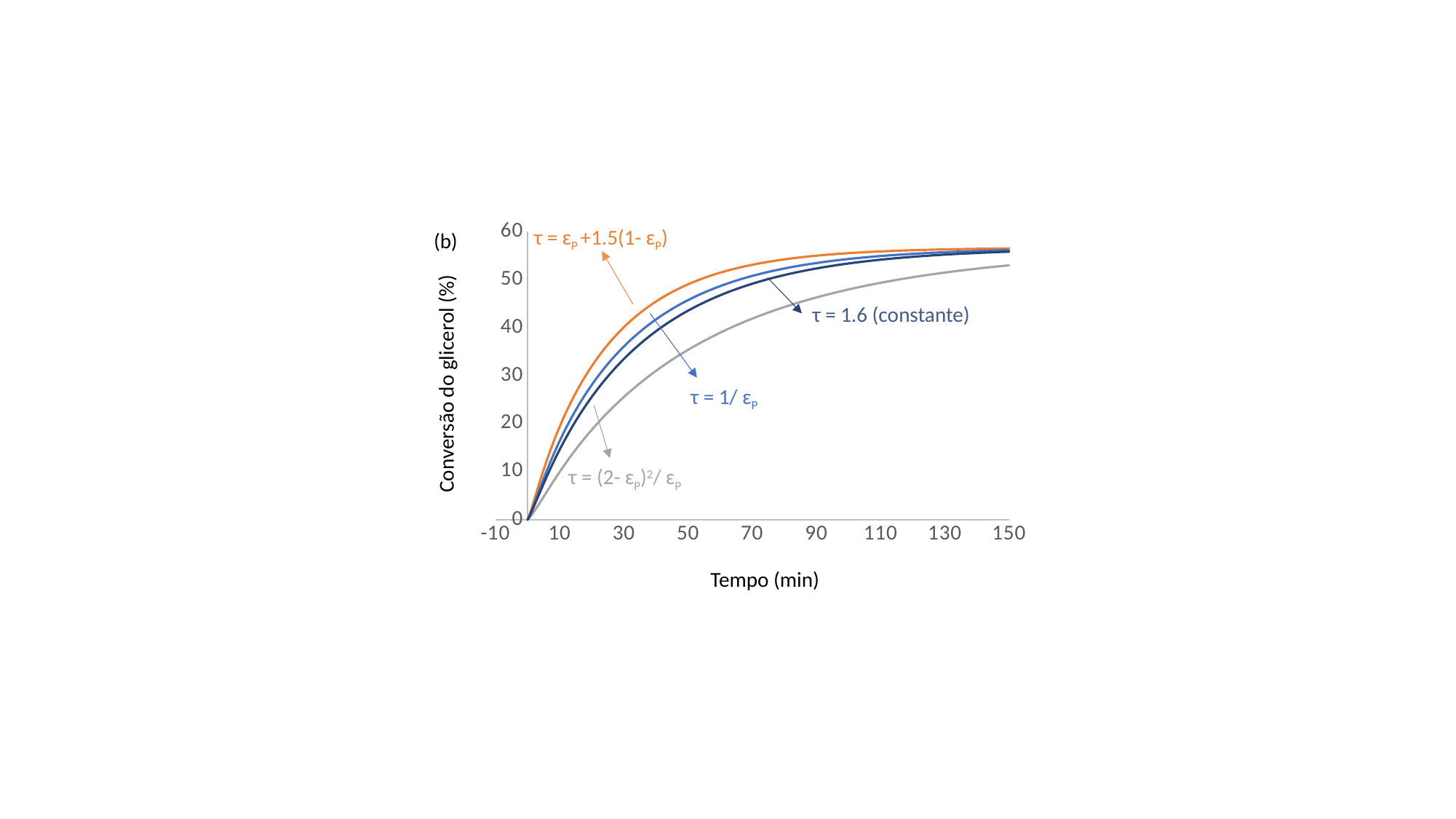

### Chart

| Category |  |  |  |  |
|---|---|---|---|---|
τ = ɛP +1.5(1- ɛP)
(b)
τ = 1.6 (constante)
Conversão do glicerol (%)
τ = 1/ ɛP
τ = (2- ɛP)2/ ɛP
Tempo (min)